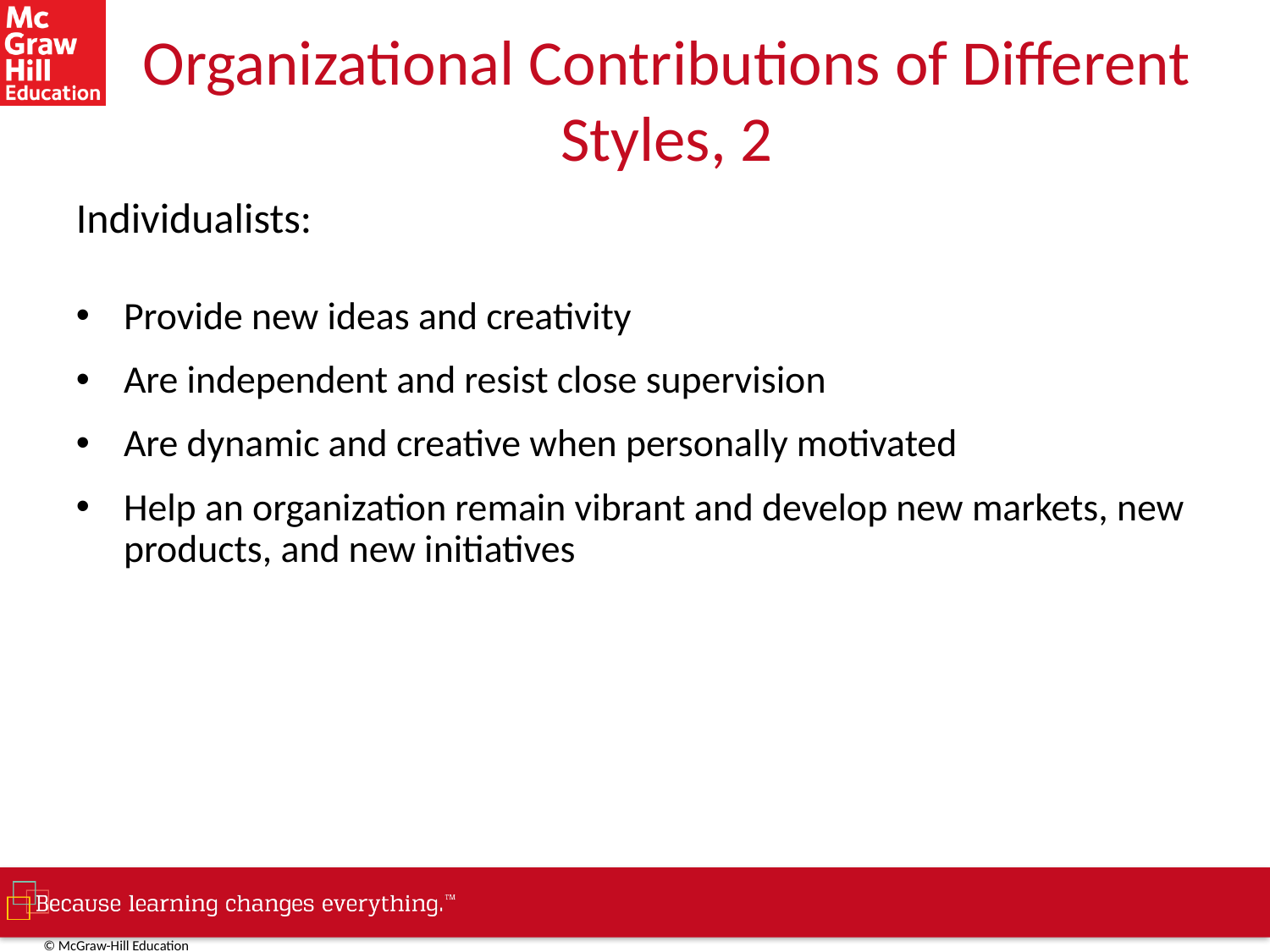

# Organizational Contributions of Different Styles, 2
Individualists:

Provide new ideas and creativity
Are independent and resist close supervision
Are dynamic and creative when personally motivated
Help an organization remain vibrant and develop new markets, new products, and new initiatives